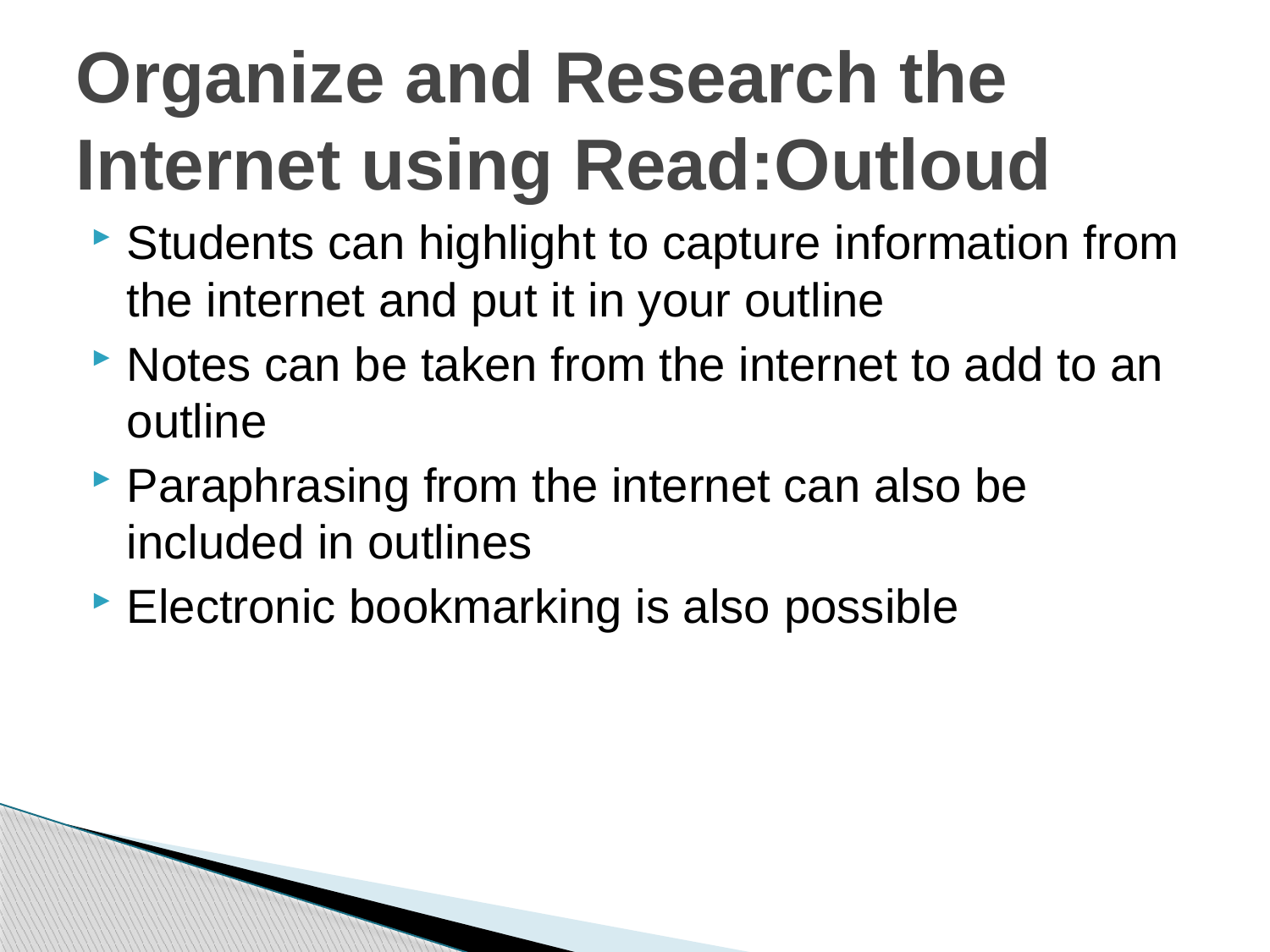

# Organize and Research the Internet using Read:Outloud
Students can highlight to capture information from the internet and put it in your outline
Notes can be taken from the internet to add to an outline
Paraphrasing from the internet can also be included in outlines
Electronic bookmarking is also possible